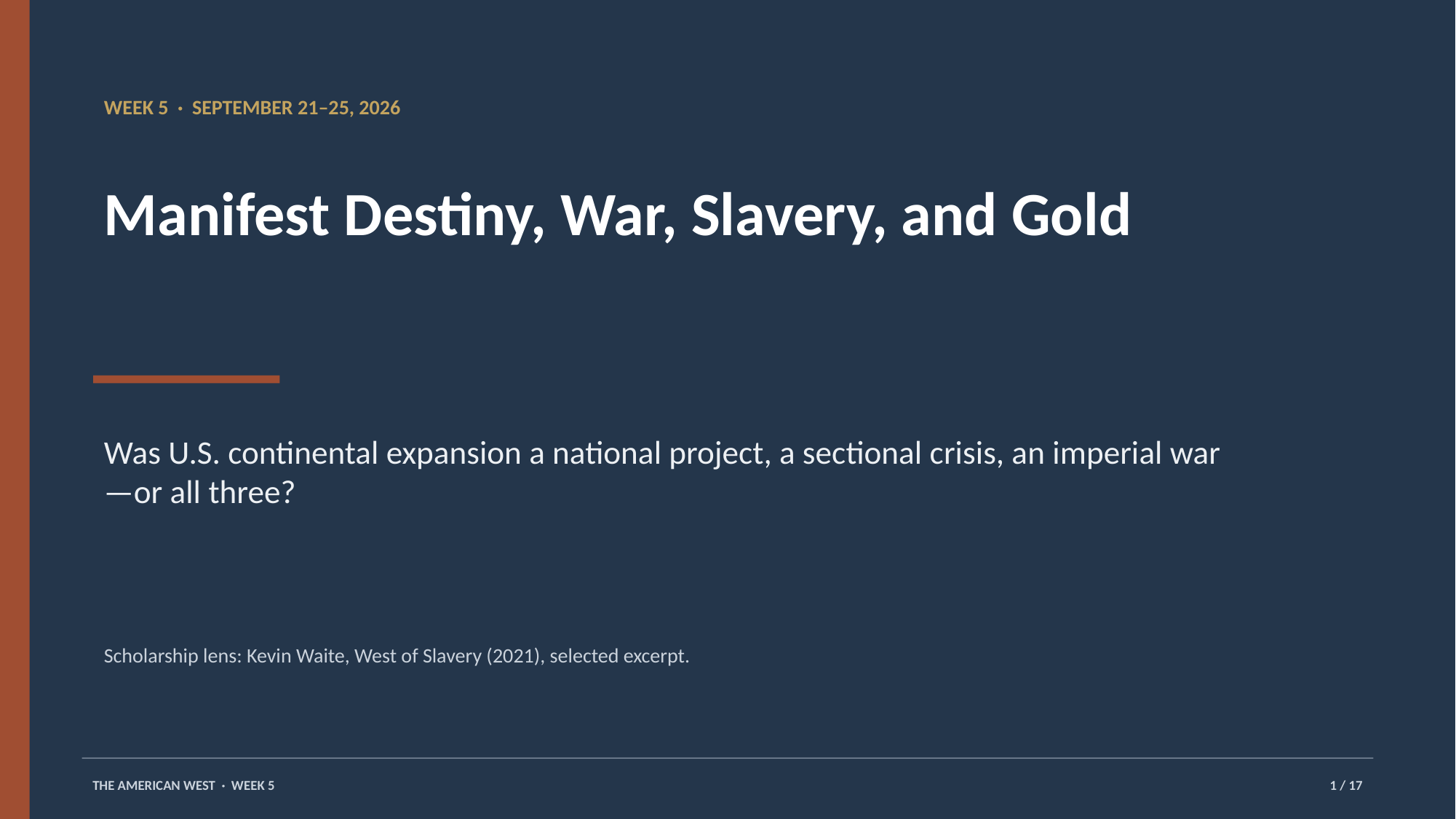

WEEK 5  ·  SEPTEMBER 21–25, 2026
Manifest Destiny, War, Slavery, and Gold

Was U.S. continental expansion a national project, a sectional crisis, an imperial war—or all three?
Scholarship lens: Kevin Waite, West of Slavery (2021), selected excerpt.

THE AMERICAN WEST  ·  WEEK 5
1 / 17